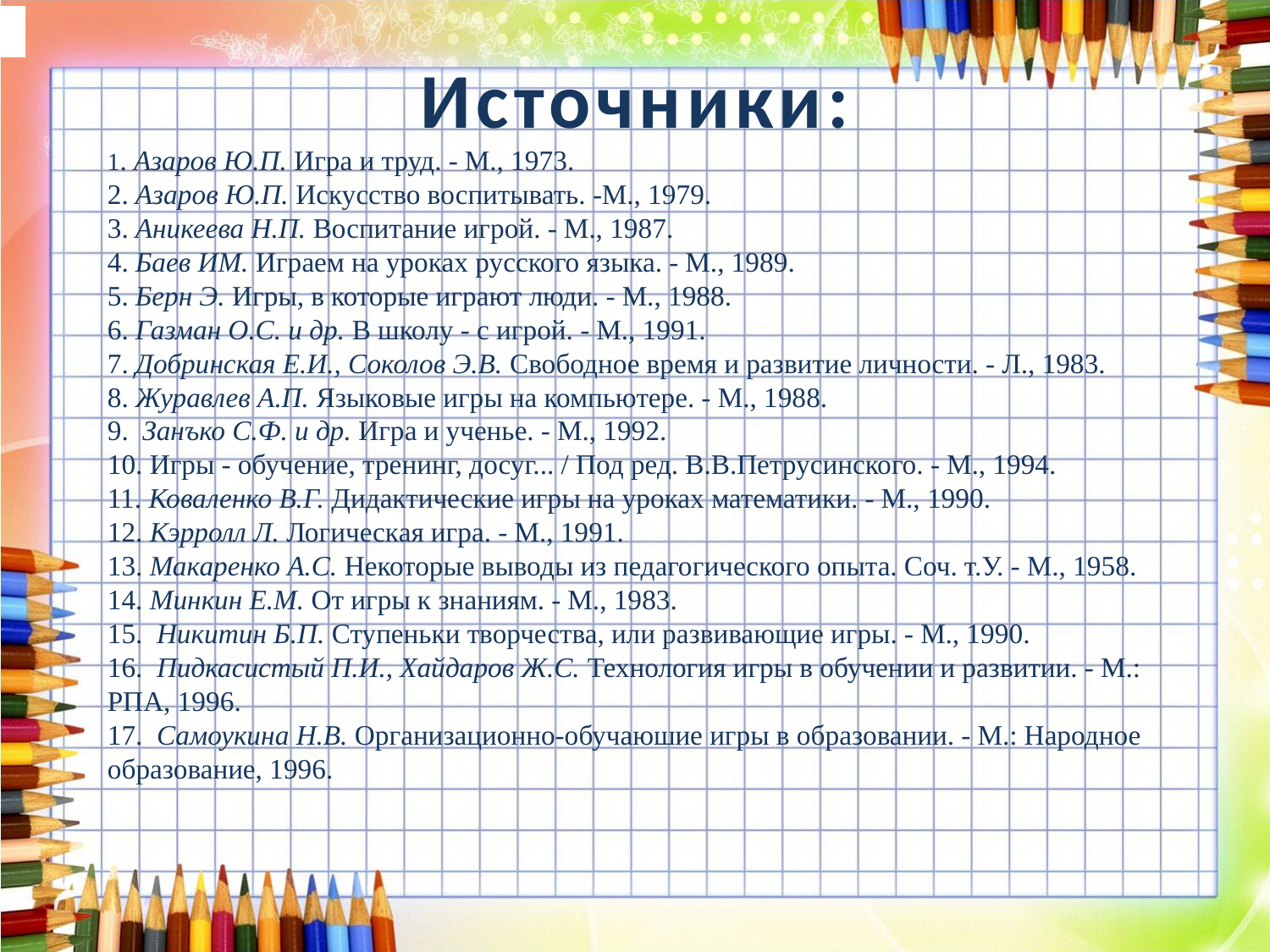

# Источники:
1. Азаров Ю.П. Игра и труд. - М., 1973.
2. Азаров Ю.П. Искусство воспитывать. -М., 1979.
3. Аникеева Н.П. Воспитание игрой. - М., 1987.
4. Баев ИМ. Играем на уроках русского языка. - М., 1989.
5. Берн Э. Игры, в которые играют люди. - М., 1988.
6. Газман О.С. и др. В школу - с игрой. - М., 1991.
7. Добринская Е.И., Соколов Э.В. Свободное время и развитие личности. - Л., 1983.
8. Журавлев А.П. Языковые игры на компьютере. - М., 1988.
9.  Занъко С.Ф. и др. Игра и ученье. - М., 1992.
10. Игры - обучение, тренинг, досуг... / Под ред. В.В.Петрусинского. - М., 1994.
11. Коваленко В.Г. Дидактические игры на уроках математики. - М., 1990.
12. Кэрролл Л. Логическая игра. - М., 1991.
13. Макаренко А.С. Некоторые выводы из педагогического опыта. Соч. т.У. - М., 1958.
14. Минкин Е.М. От игры к знаниям. - М., 1983.
15.  Никитин Б.П. Ступеньки творчества, или развивающие игры. - М., 1990.
16.  Пидкасистый П.И., Хайдаров Ж.С. Технология игры в обучении и развитии. - М.: РПА, 1996.
17.  Самоукина Н.В. Организационно-обучаюшие игры в образовании. - М.: Народное образование, 1996.